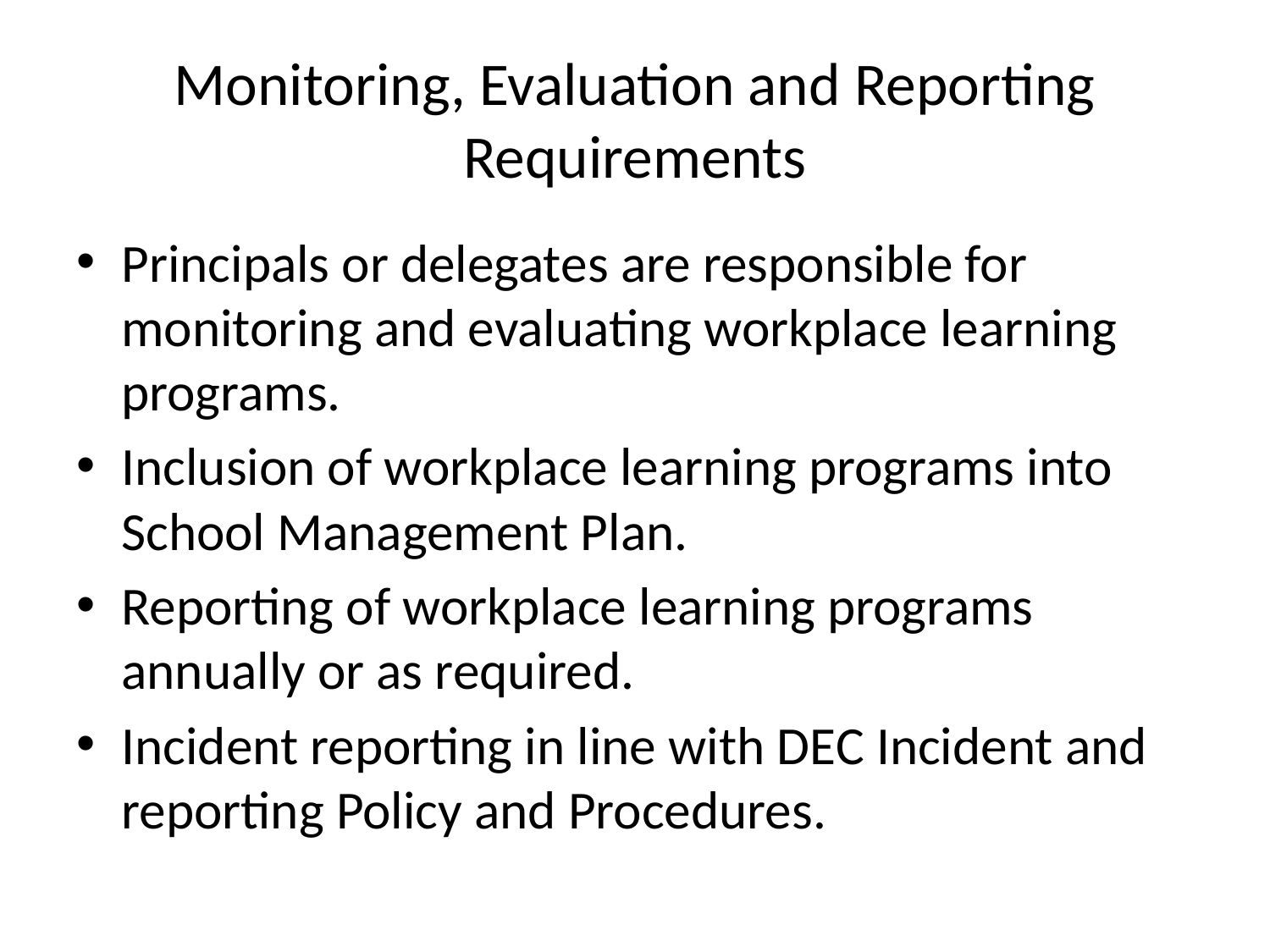

# Monitoring, Evaluation and Reporting Requirements
Principals or delegates are responsible for monitoring and evaluating workplace learning programs.
Inclusion of workplace learning programs into School Management Plan.
Reporting of workplace learning programs annually or as required.
Incident reporting in line with DEC Incident and reporting Policy and Procedures.